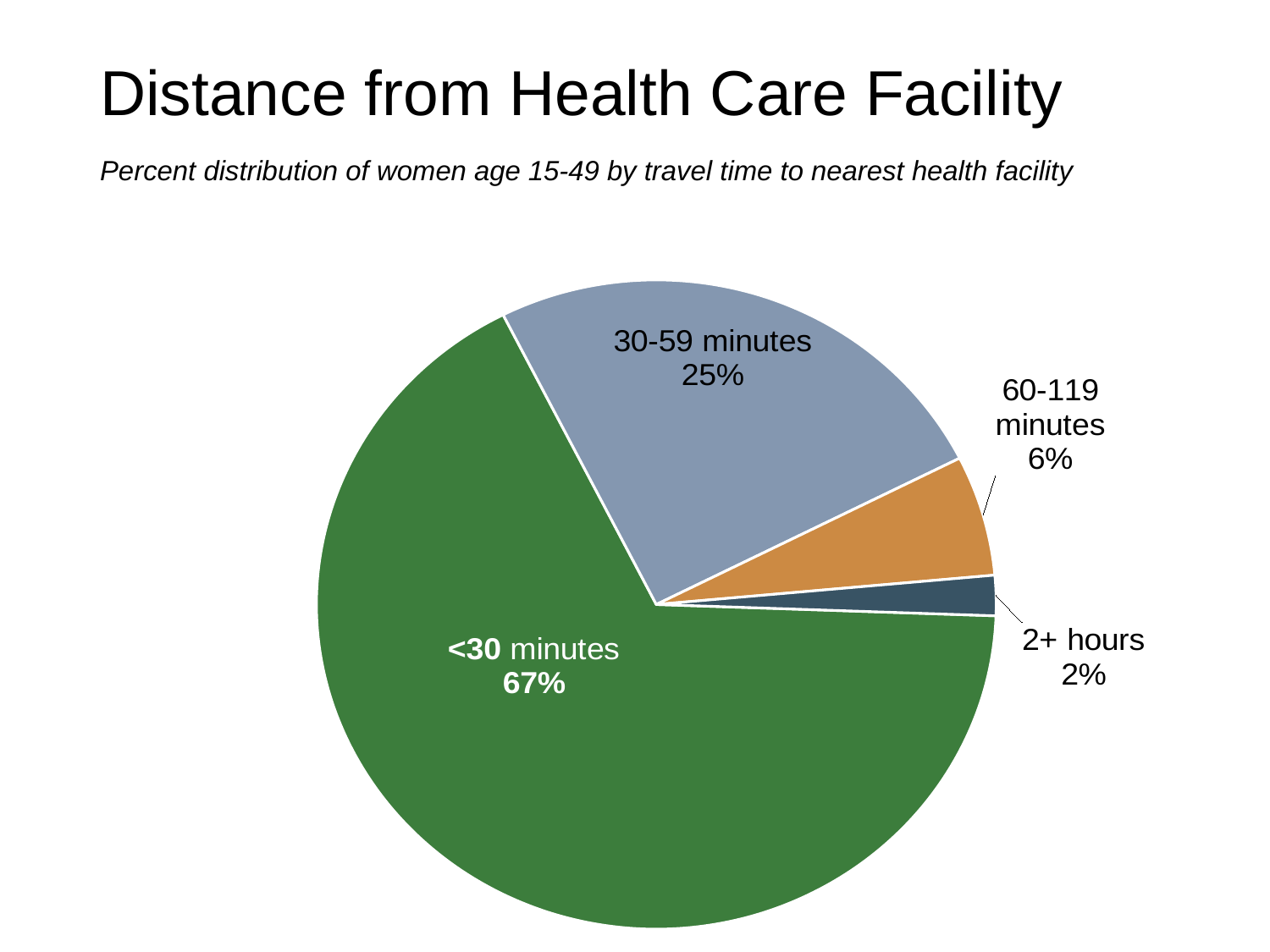

# Distance from Health Care Facility
Percent distribution of women age 15-49 by travel time to nearest health facility

### Chart

| Category | Sales |
|---|---|
| <30 minutes | 67.0 |
| 30-59 minutes | 25.0 |
| 60-119 minutes | 6.0 |
| 2+ hours | 2.0 |